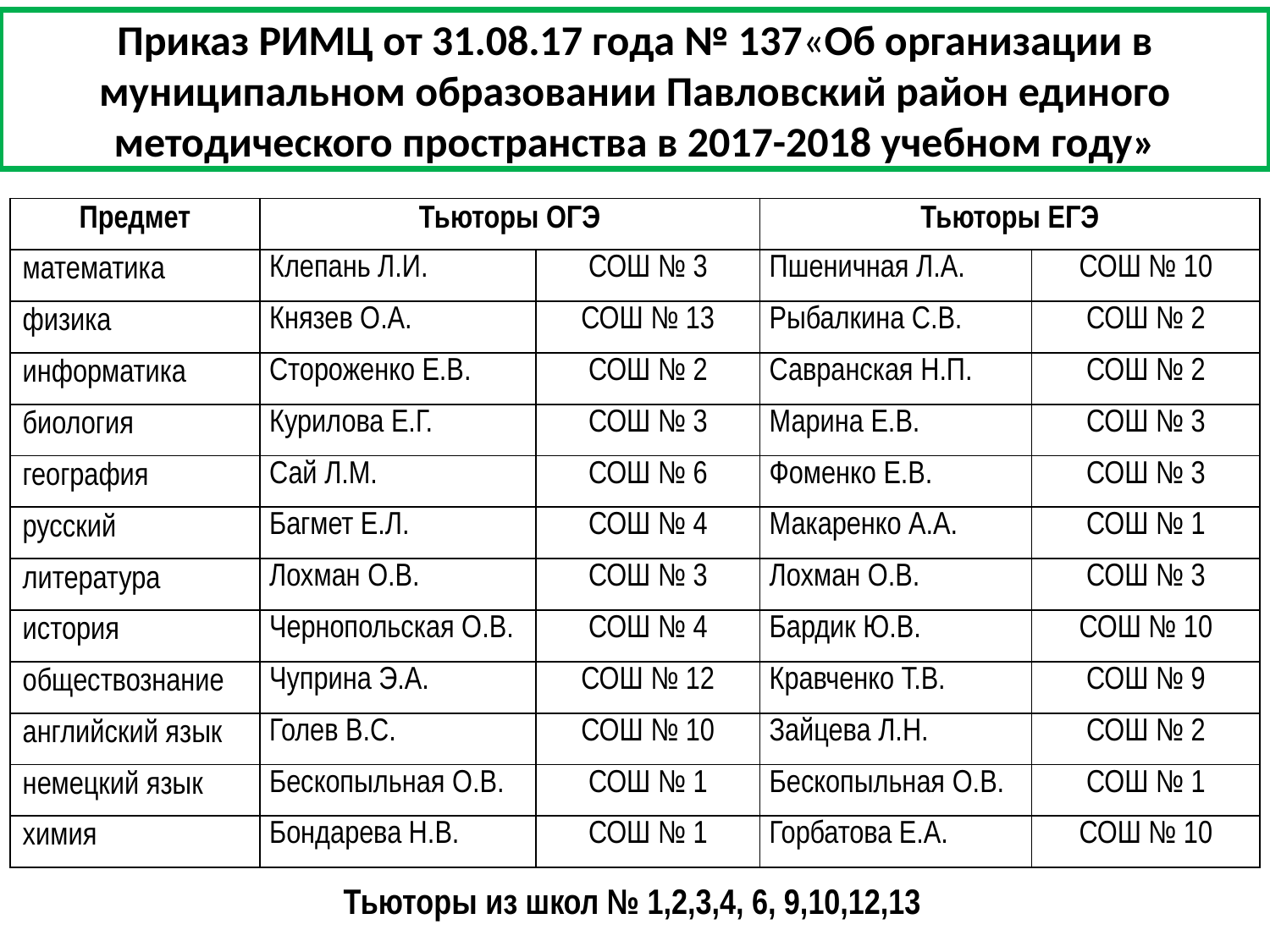

# Приказ РИМЦ от 31.08.17 года № 137«Об организации в муниципальном образовании Павловский район единого методического пространства в 2017-2018 учебном году»
| Предмет | Тьюторы ОГЭ |  | Тьюторы ЕГЭ |  |
| --- | --- | --- | --- | --- |
| математика | Клепань Л.И. | СОШ № 3 | Пшеничная Л.А. | СОШ № 10 |
| физика | Князев О.А. | СОШ № 13 | Рыбалкина С.В. | СОШ № 2 |
| информатика | Стороженко Е.В. | СОШ № 2 | Савранская Н.П. | СОШ № 2 |
| биология | Курилова Е.Г. | СОШ № 3 | Марина Е.В. | СОШ № 3 |
| география | Сай Л.М. | СОШ № 6 | Фоменко Е.В. | СОШ № 3 |
| русский | Багмет Е.Л. | СОШ № 4 | Макаренко А.А. | СОШ № 1 |
| литература | Лохман О.В. | СОШ № 3 | Лохман О.В. | СОШ № 3 |
| история | Чернопольская О.В. | СОШ № 4 | Бардик Ю.В. | СОШ № 10 |
| обществознание | Чуприна Э.А. | СОШ № 12 | Кравченко Т.В. | СОШ № 9 |
| английский язык | Голев В.С. | СОШ № 10 | Зайцева Л.Н. | СОШ № 2 |
| немецкий язык | Бескопыльная О.В. | СОШ № 1 | Бескопыльная О.В. | СОШ № 1 |
| химия | Бондарева Н.В. | СОШ № 1 | Горбатова Е.А. | СОШ № 10 |
Тьюторы из школ № 1,2,3,4, 6, 9,10,12,13